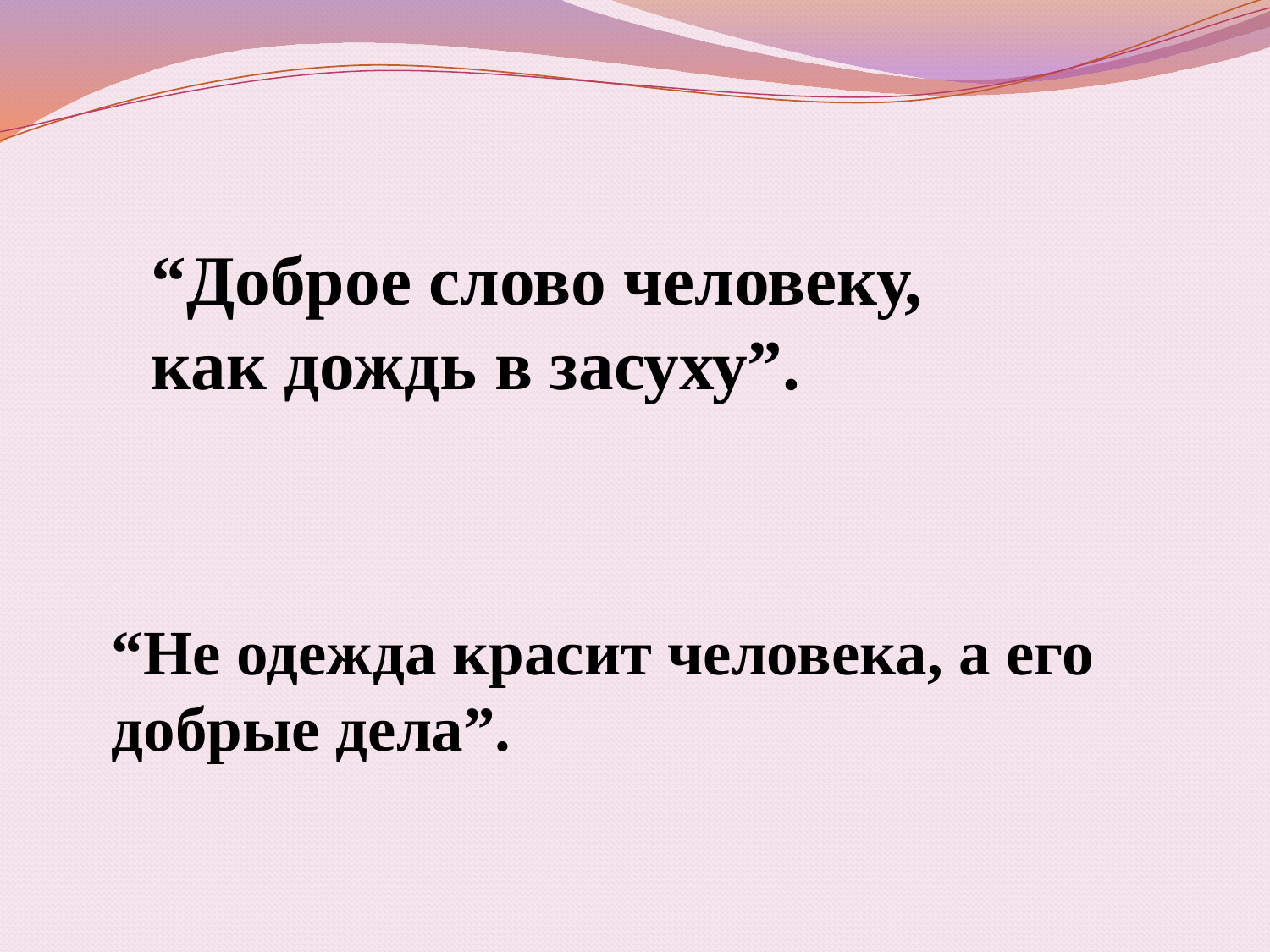

“Доброе слово человеку, как дождь в засуху”.
“Не одежда красит человека, а его добрые дела”.